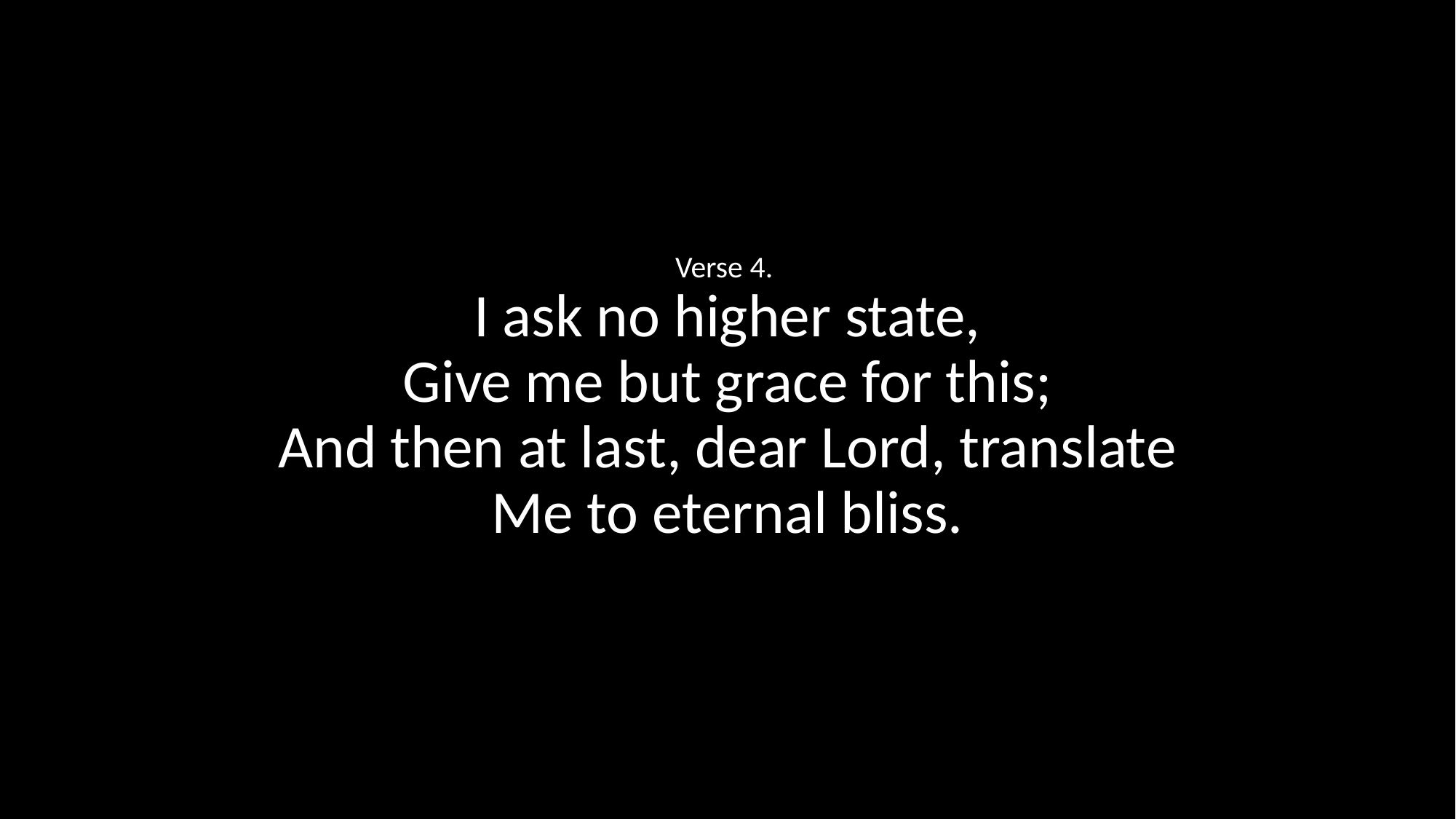

Verse 4.
I ask no higher state,
Give me but grace for this;
And then at last, dear Lord, translate
Me to eternal bliss.